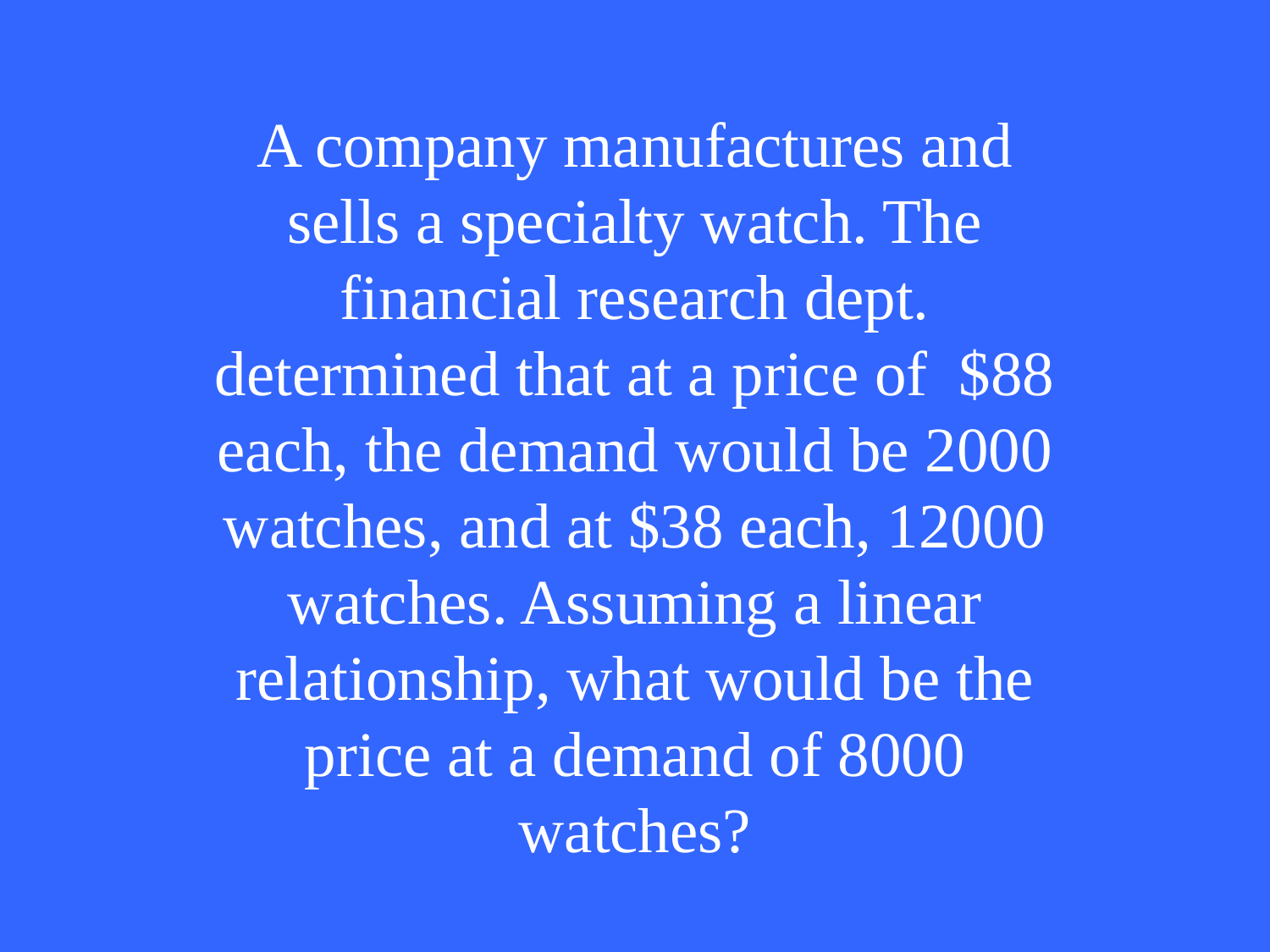

A company manufactures and sells a specialty watch. The financial research dept. determined that at a price of  $88 each, the demand would be 2000 watches, and at $38 each, 12000 watches. Assuming a linear relationship, what would be the price at a demand of 8000 watches?